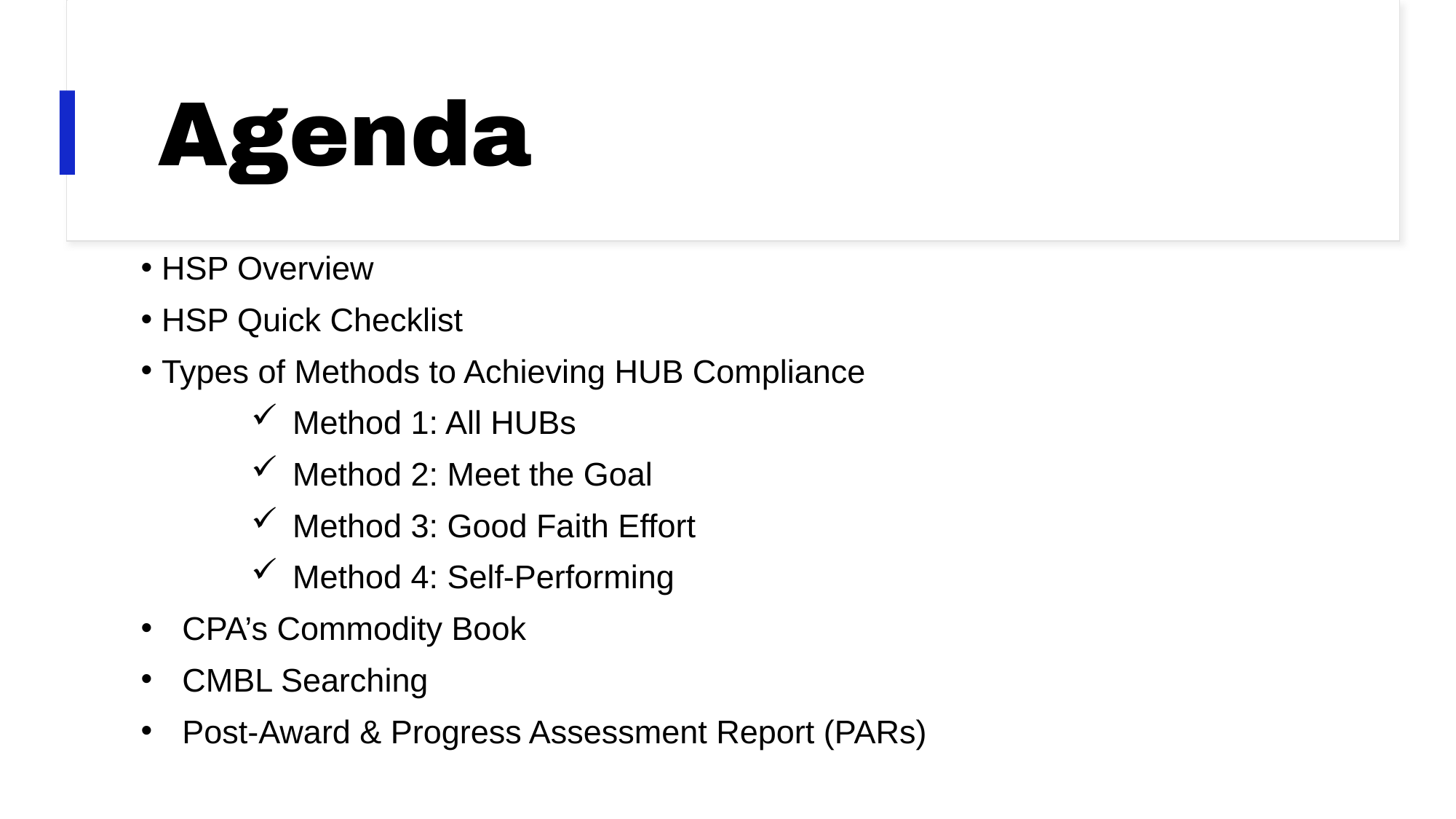

# Agenda

HSP Overview
HSP Quick Checklist
Types of Methods to Achieving HUB Compliance
Method 1: All HUBs
Method 2: Meet the Goal
Method 3: Good Faith Effort
Method 4: Self-Performing
CPA’s Commodity Book
CMBL Searching
Post-Award & Progress Assessment Report (PARs)

Method I: All HUBs